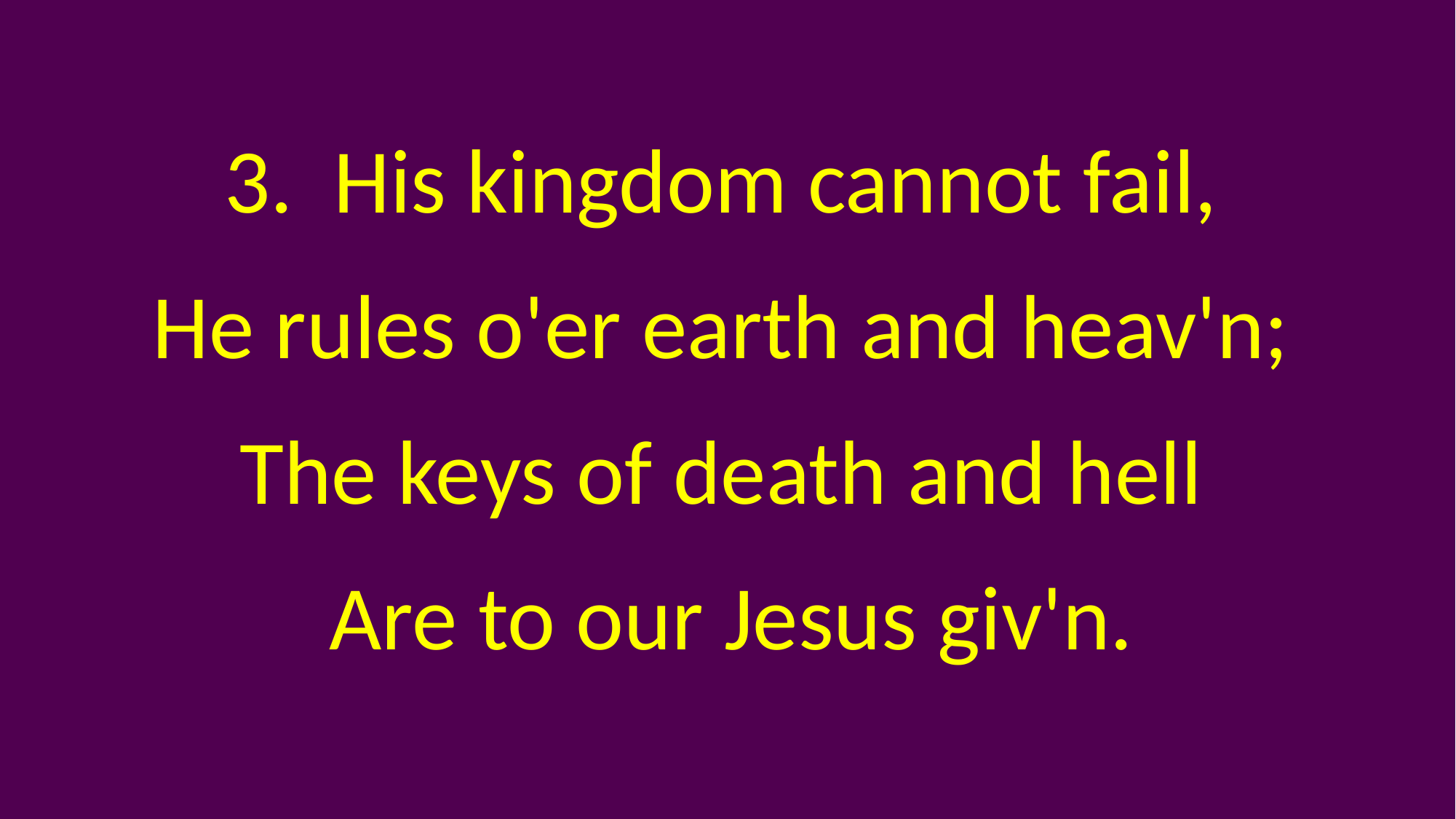

3. 	His kingdom cannot fail,
He rules o'er earth and heav'n;
The keys of death and hell
Are to our Jesus giv'n.